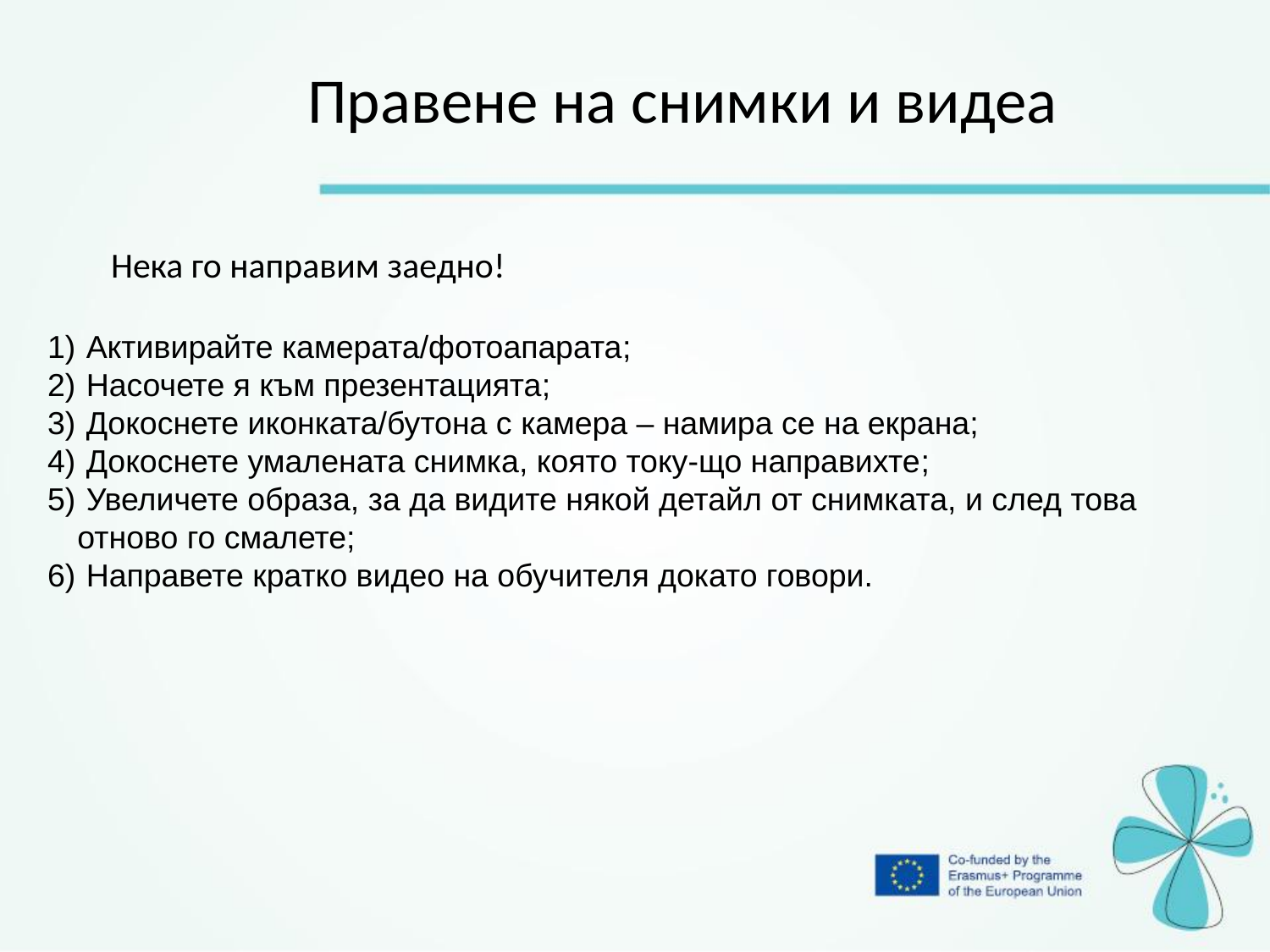

Правене на снимки и видеа
Нека го направим заедно!

 Активирайте камерата/фотоапарата;
 Насочете я към презентацията;
 Докоснете иконката/бутона с камера – намира се на екрана;
 Докоснете умалената снимка, която току-що направихте;
 Увеличете образа, за да видите някой детайл от снимката, и след това отново го смалете;
 Направете кратко видео на обучителя докато говори.